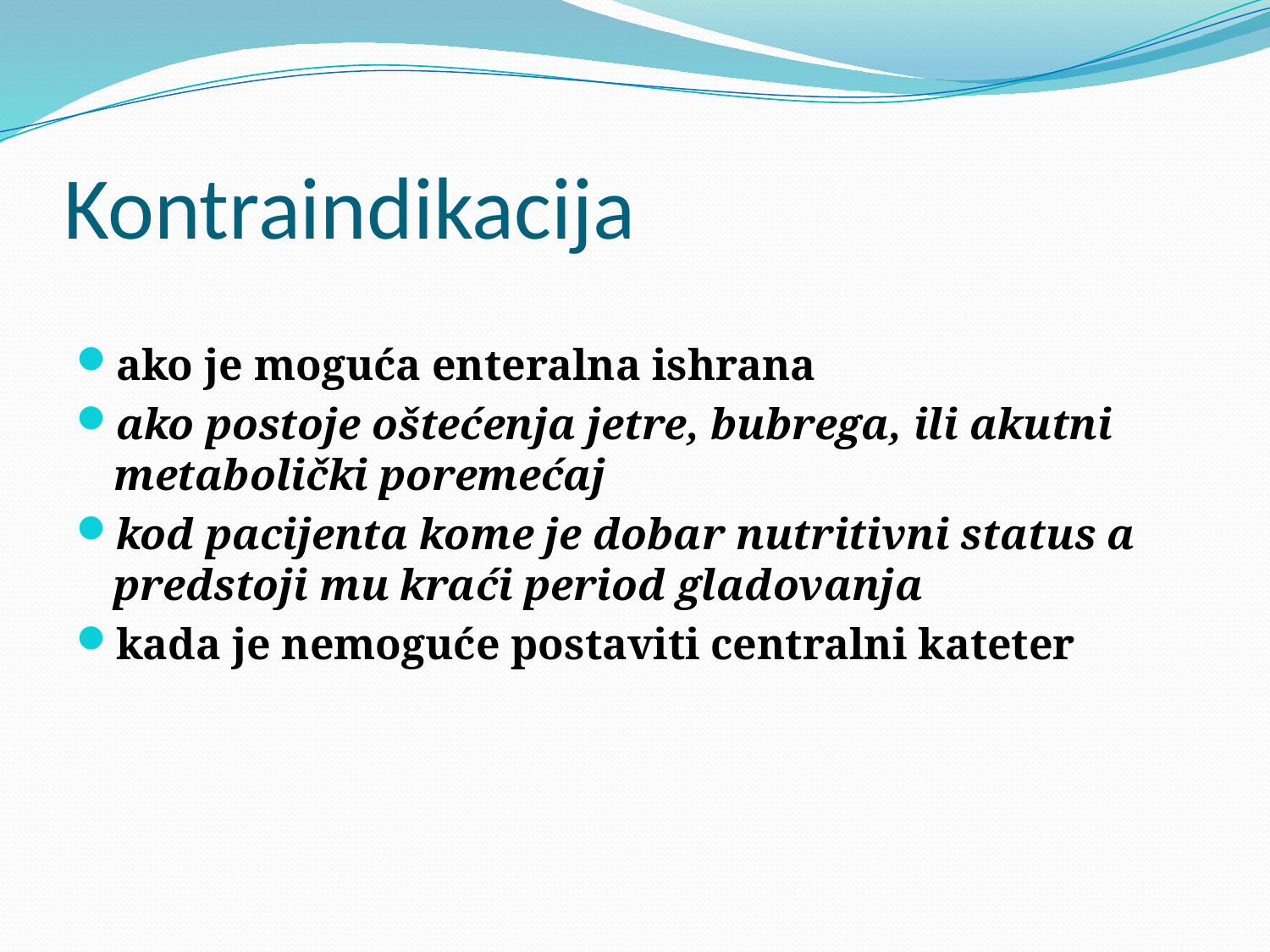

# Kontraindikacija

ako je moguća enteralna ishrana
ako postoje oštećenja jetre, bubrega, ili akutni metabolički poremećaj
kod pacijenta kome je dobar nutritivni status a predstoji mu kraći period gladovanja
kada je nemoguće postaviti centralni kateter